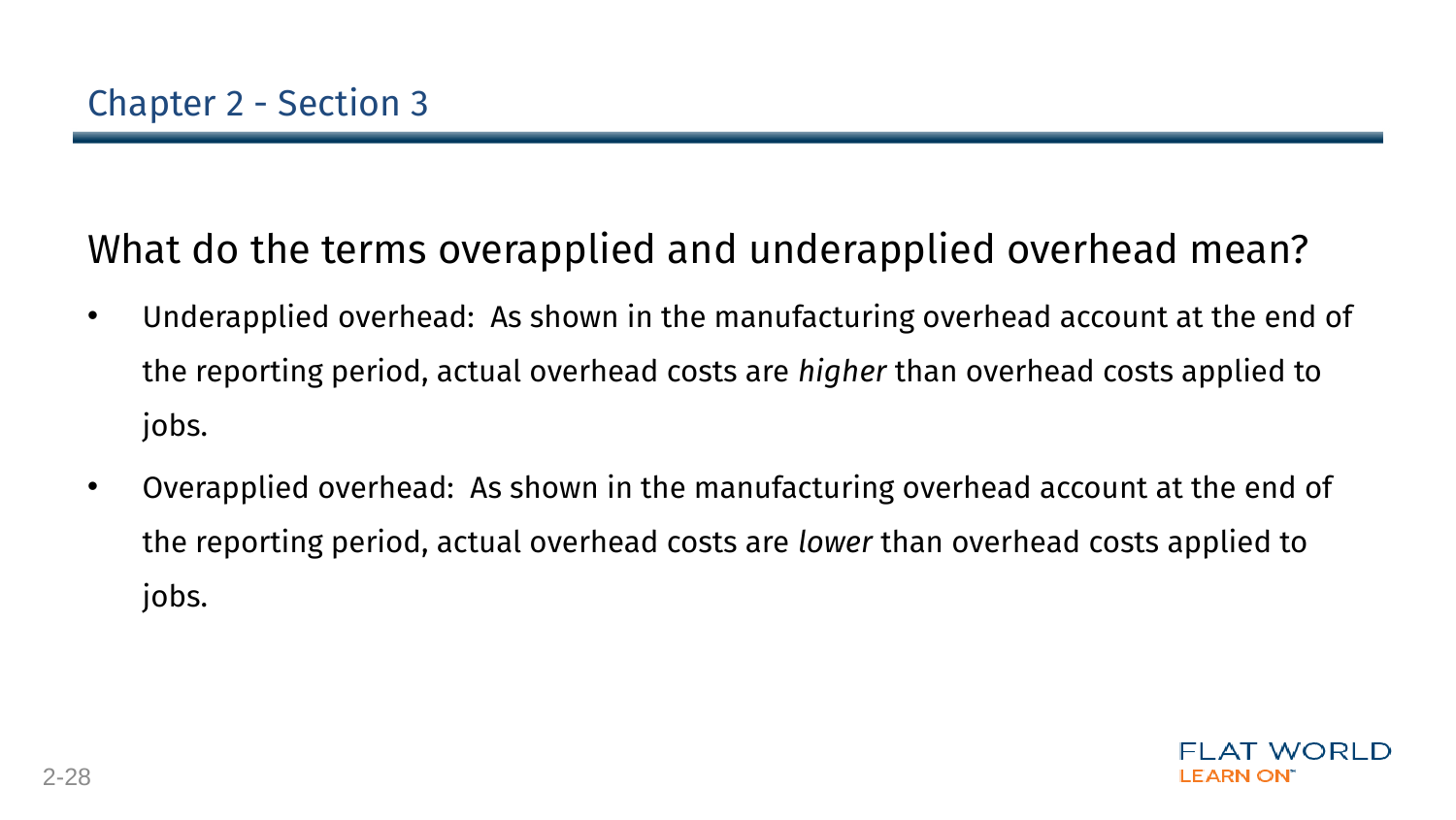

# Chapter 2 - Section 3
What do the terms overapplied and underapplied overhead mean?
Underapplied overhead:  As shown in the manufacturing overhead account at the end of the reporting period, actual overhead costs are higher than overhead costs applied to jobs.
Overapplied overhead:  As shown in the manufacturing overhead account at the end of the reporting period, actual overhead costs are lower than overhead costs applied to jobs.